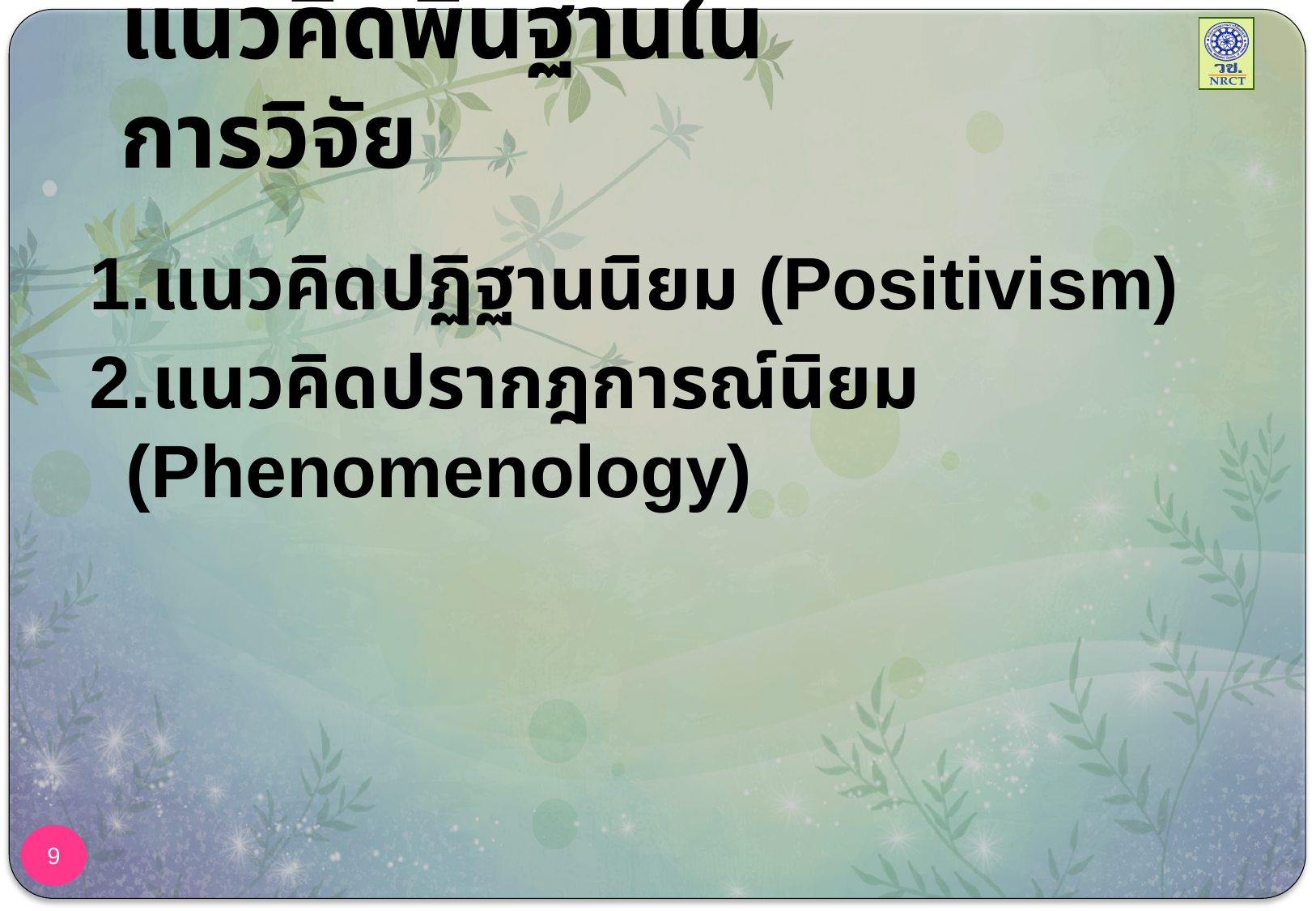

# แนวคิดพื้นฐานในการวิจัย
1.แนวคิดปฏิฐานนิยม (Positivism)
2.แนวคิดปรากฎการณ์นิยม (Phenomenology)
9